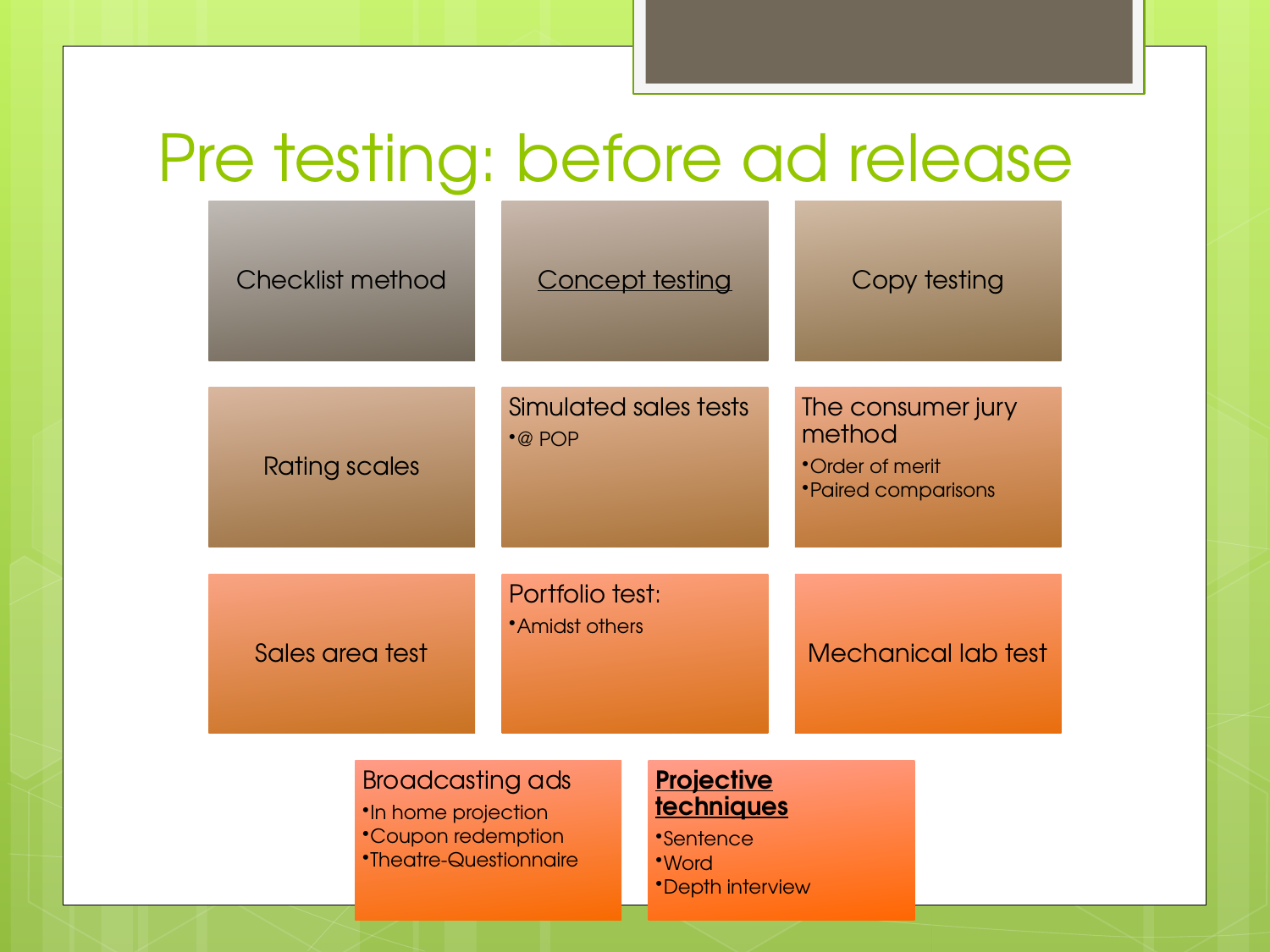

# Pre testing: before ad release
Checklist method
Concept testing
Copy testing
Rating scales
Simulated sales tests
@ POP
The consumer jury method
Order of merit
Paired comparisons
Sales area test
Portfolio test:
Amidst others
Mechanical lab test
Broadcasting ads
In home projection
Coupon redemption
Theatre-Questionnaire
Projective techniques
Sentence
Word
Depth interview